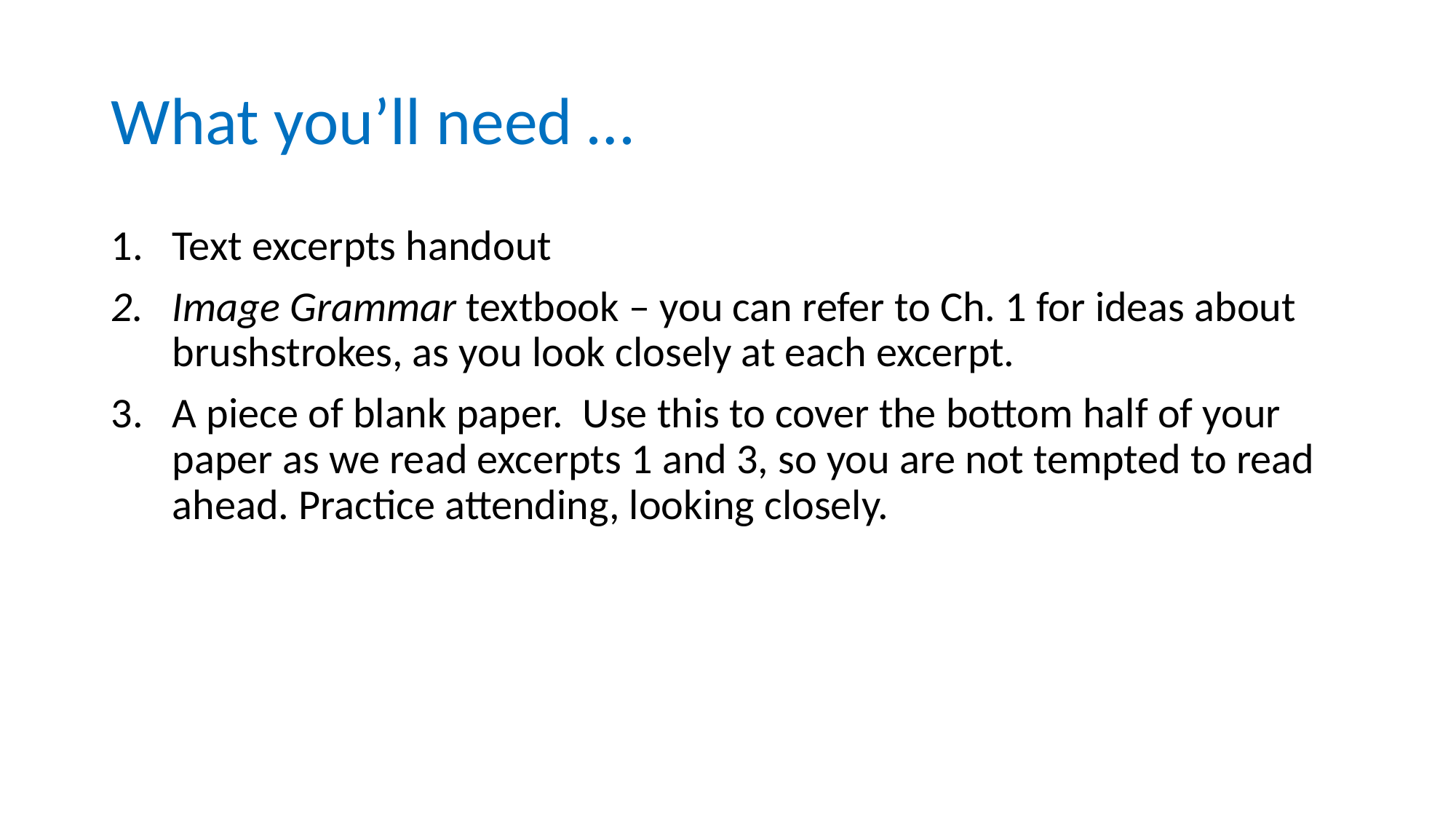

# What you’ll need …
Text excerpts handout
Image Grammar textbook – you can refer to Ch. 1 for ideas about brushstrokes, as you look closely at each excerpt.
A piece of blank paper.  Use this to cover the bottom half of your paper as we read excerpts 1 and 3, so you are not tempted to read ahead. Practice attending, looking closely.